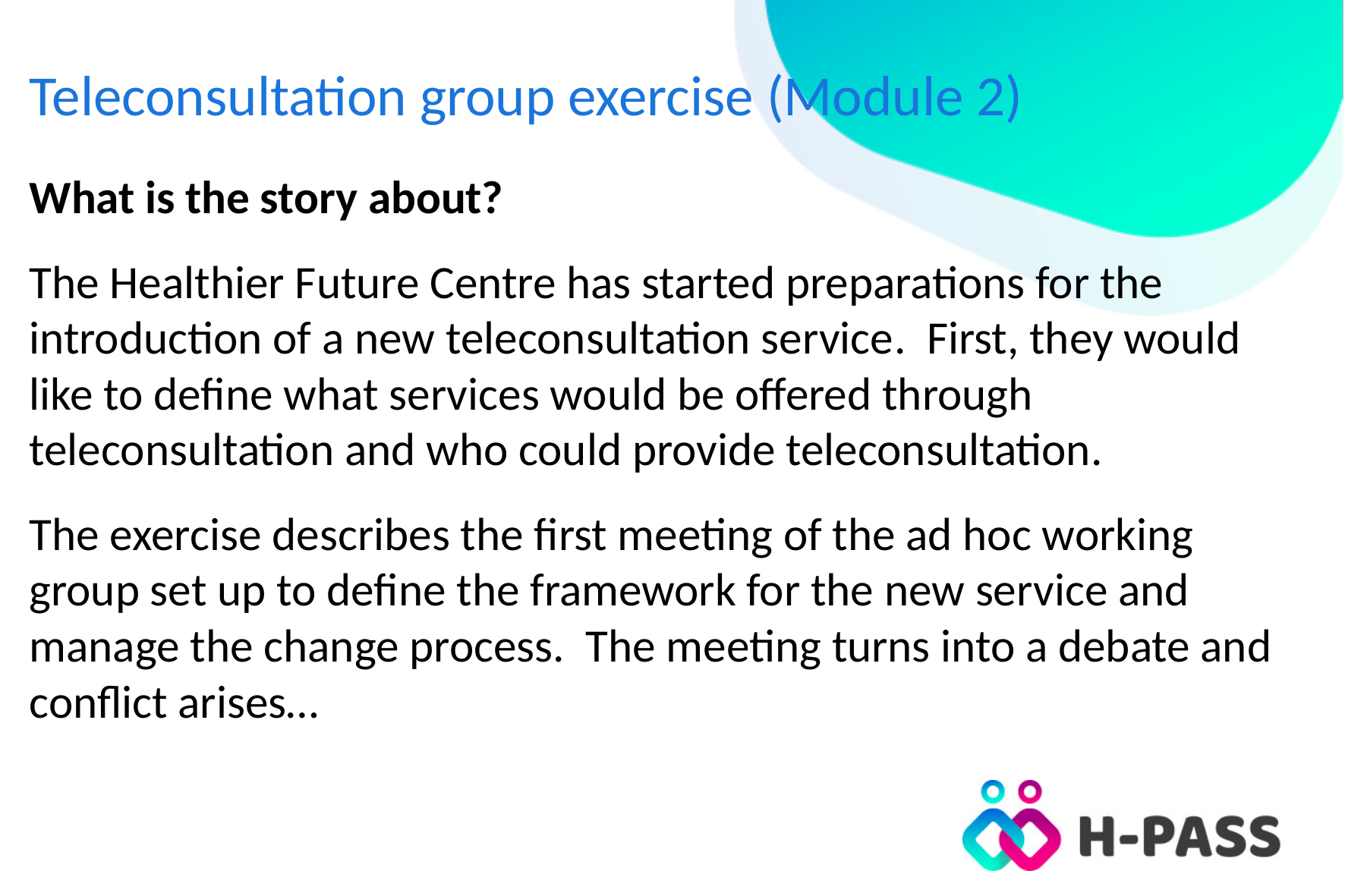

# Teleconsultation group exercise (Module 2)
What is the story about?
The Healthier Future Centre has started preparations for the introduction of a new teleconsultation service.  First, they would like to define what services would be offered through teleconsultation and who could provide teleconsultation.
The exercise describes the first meeting of the ad hoc working group set up to define the framework for the new service and manage the change process.  The meeting turns into a debate and conflict arises…